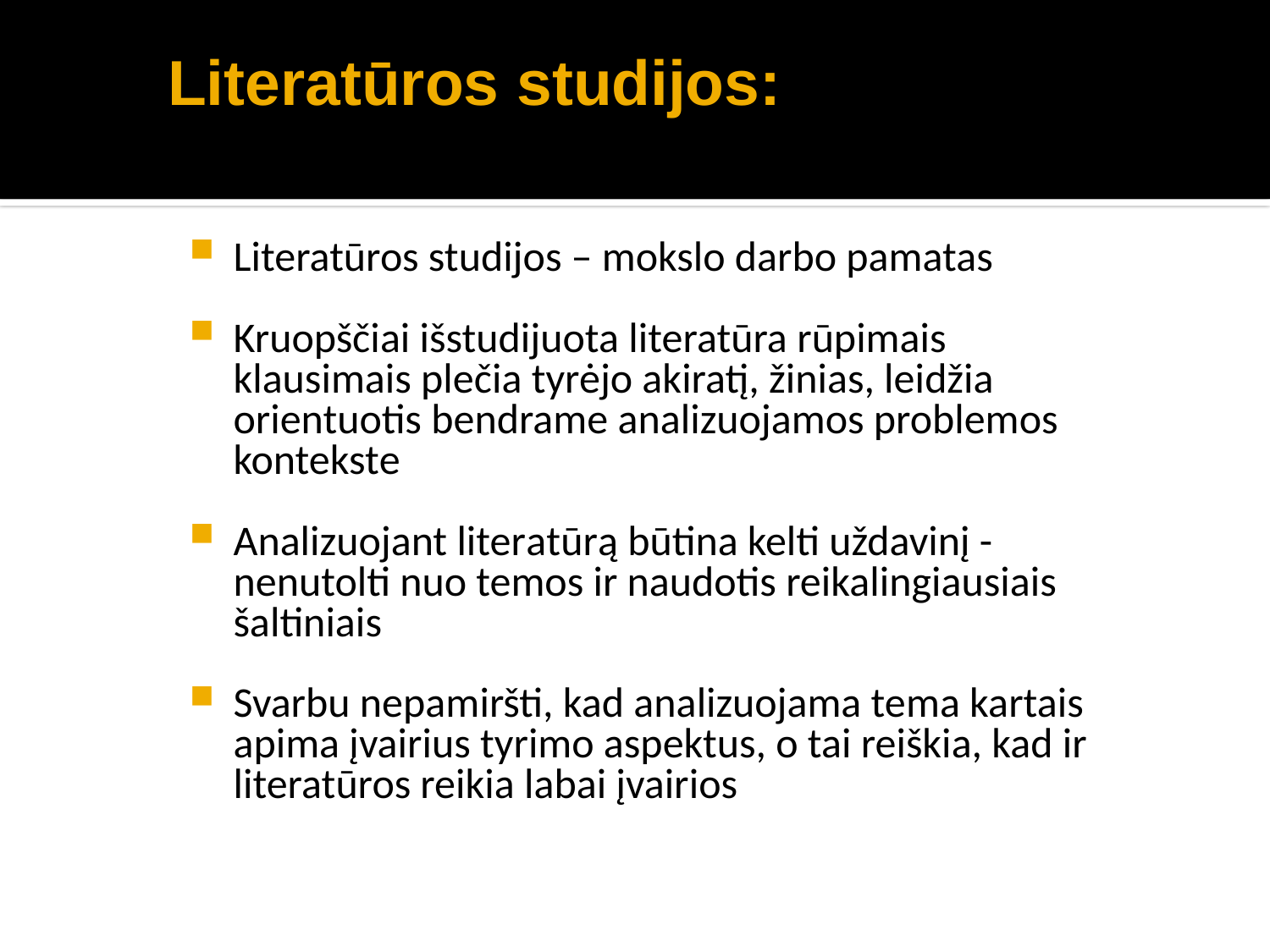

# Literatūros studijos:
Literatūros studijos – mokslo darbo pamatas

Kruopščiai išstudijuota literatūra rūpimais klausimais plečia tyrėjo akiratį, žinias, leidžia orientuotis bendrame analizuojamos problemos kontekste

Analizuojant literatūrą būtina kelti uždavinį - nenutolti nuo temos ir naudotis reikalingiausiais šaltiniais

Svarbu nepamiršti, kad analizuojama tema kartais apima įvairius tyrimo aspektus, o tai reiškia, kad ir literatūros reikia labai įvairios